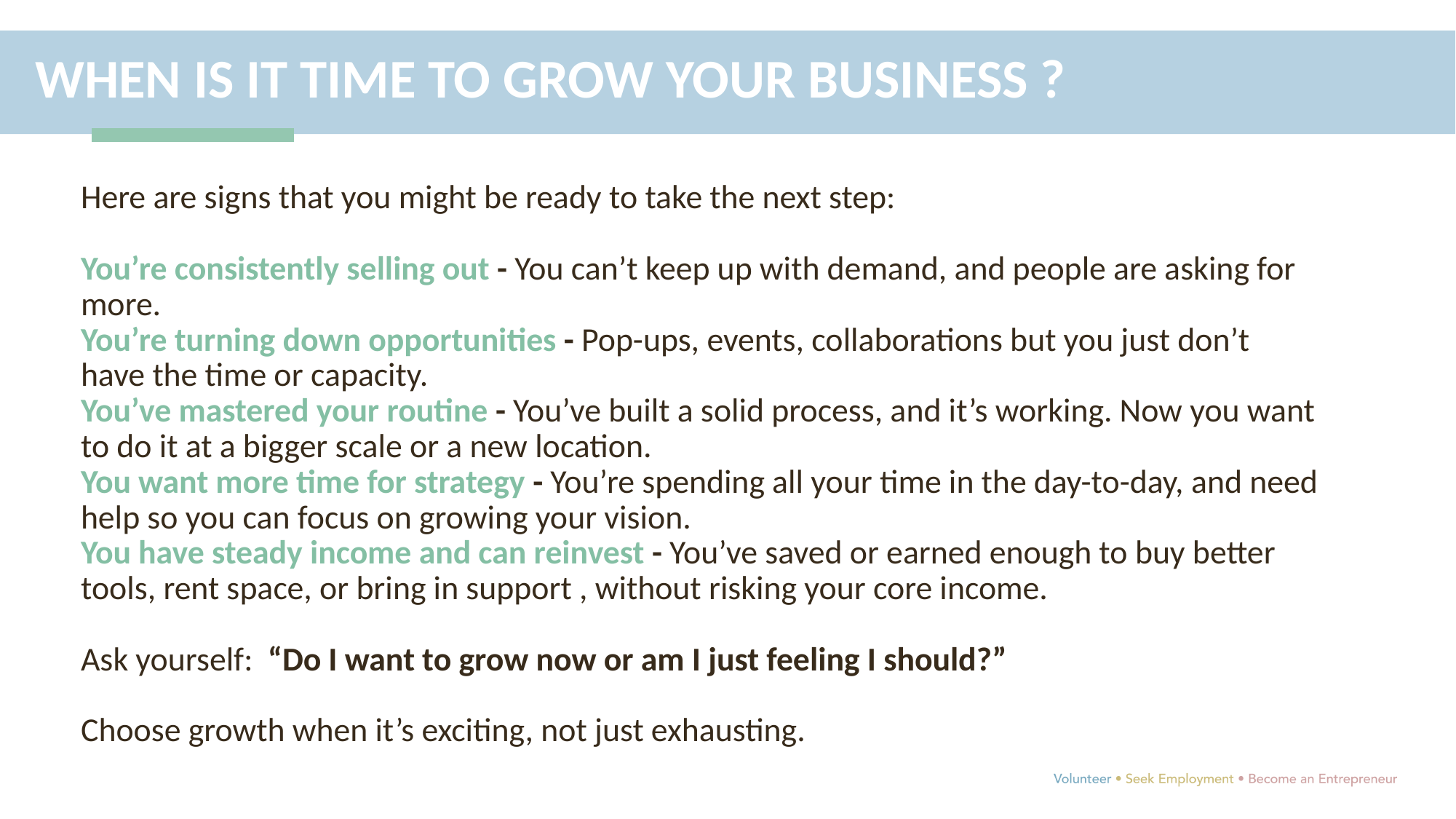

WHEN IS IT TIME TO GROW YOUR BUSINESS ?
Here are signs that you might be ready to take the next step:

You’re consistently selling out - You can’t keep up with demand, and people are asking for more.
You’re turning down opportunities - Pop-ups, events, collaborations but you just don’t have the time or capacity.
You’ve mastered your routine - You’ve built a solid process, and it’s working. Now you want to do it at a bigger scale or a new location.
You want more time for strategy - You’re spending all your time in the day-to-day, and need help so you can focus on growing your vision.
You have steady income and can reinvest - You’ve saved or earned enough to buy better tools, rent space, or bring in support , without risking your core income.

Ask yourself:  “Do I want to grow now or am I just feeling I should?”
Choose growth when it’s exciting, not just exhausting.